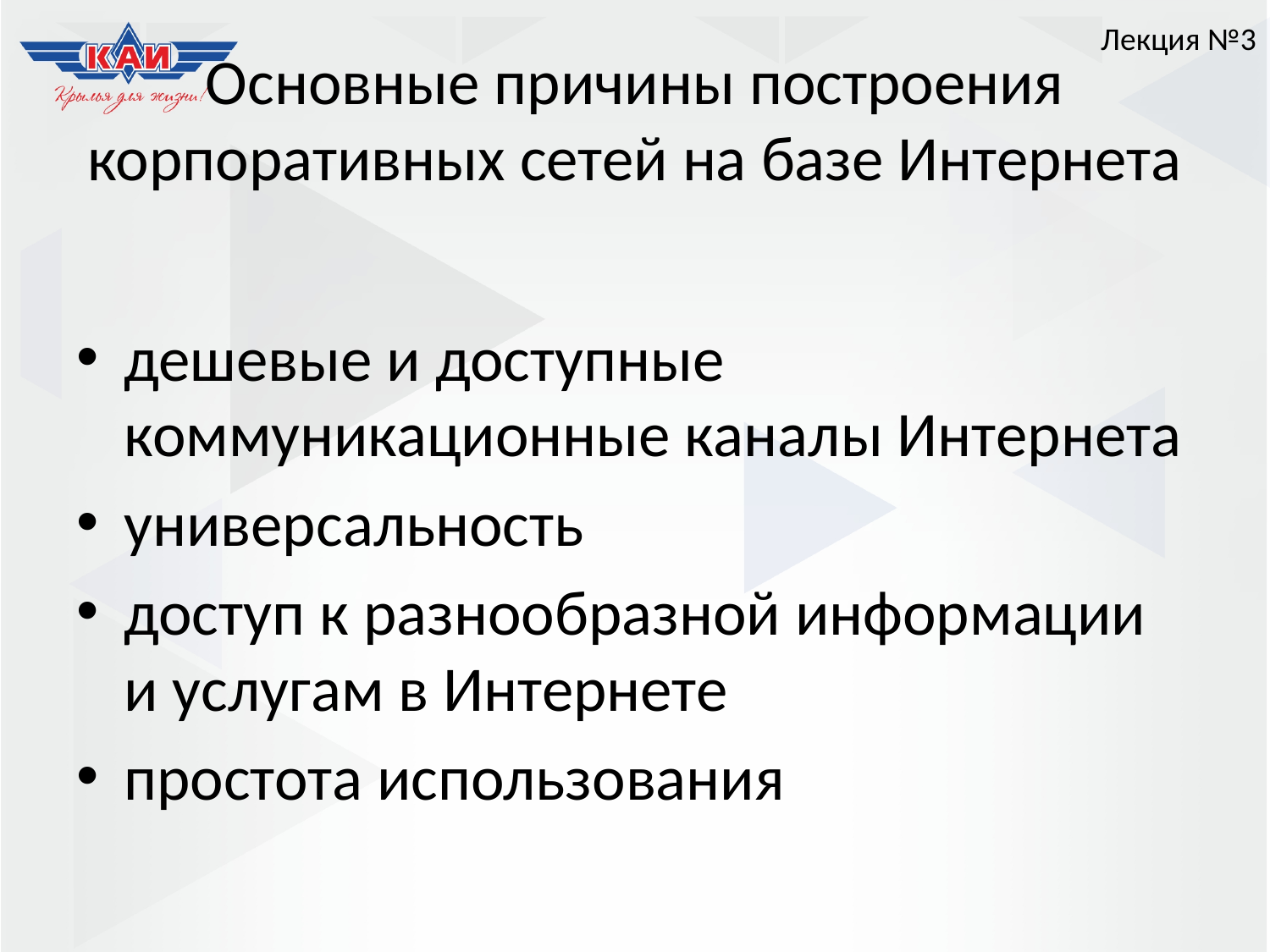

Лекция №3
# Основные причины построения корпоративных сетей на базе Интернета

дешевые и доступные коммуникационные каналы Интернета
универсальность
доступ к разнообразной информации и услугам в Интернете
простота использования